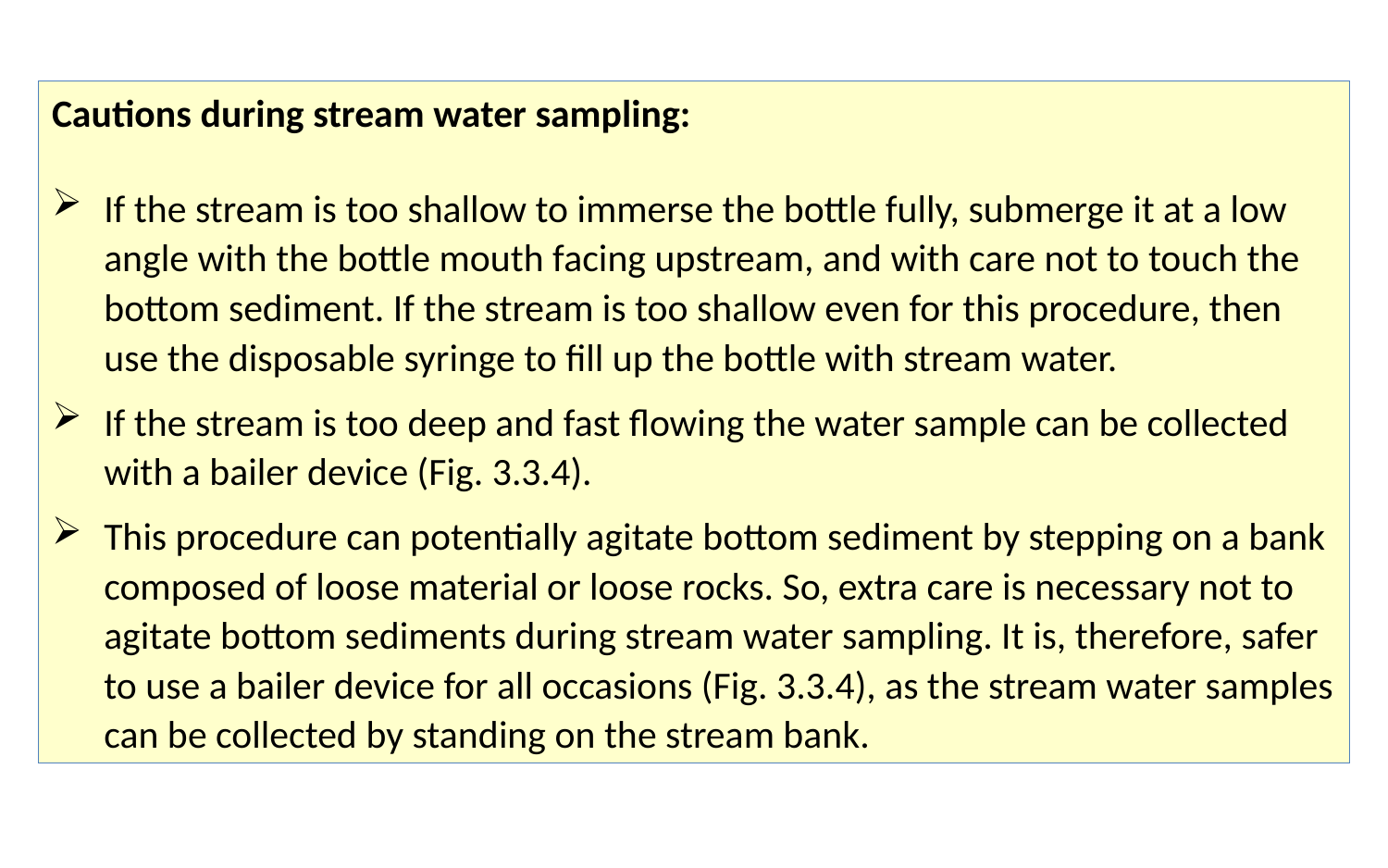

Cautions during stream water sampling:

If the stream is too shallow to immerse the bottle fully, submerge it at a low angle with the bottle mouth facing upstream, and with care not to touch the bottom sediment. If the stream is too shallow even for this procedure, then use the disposable syringe to fill up the bottle with stream water.
If the stream is too deep and fast flowing the water sample can be collected with a bailer device (Fig. 3.3.4).
This procedure can potentially agitate bottom sediment by stepping on a bank composed of loose material or loose rocks. So, extra care is necessary not to agitate bottom sediments during stream water sampling. It is, therefore, safer to use a bailer device for all occasions (Fig. 3.3.4), as the stream water samples can be collected by standing on the stream bank.